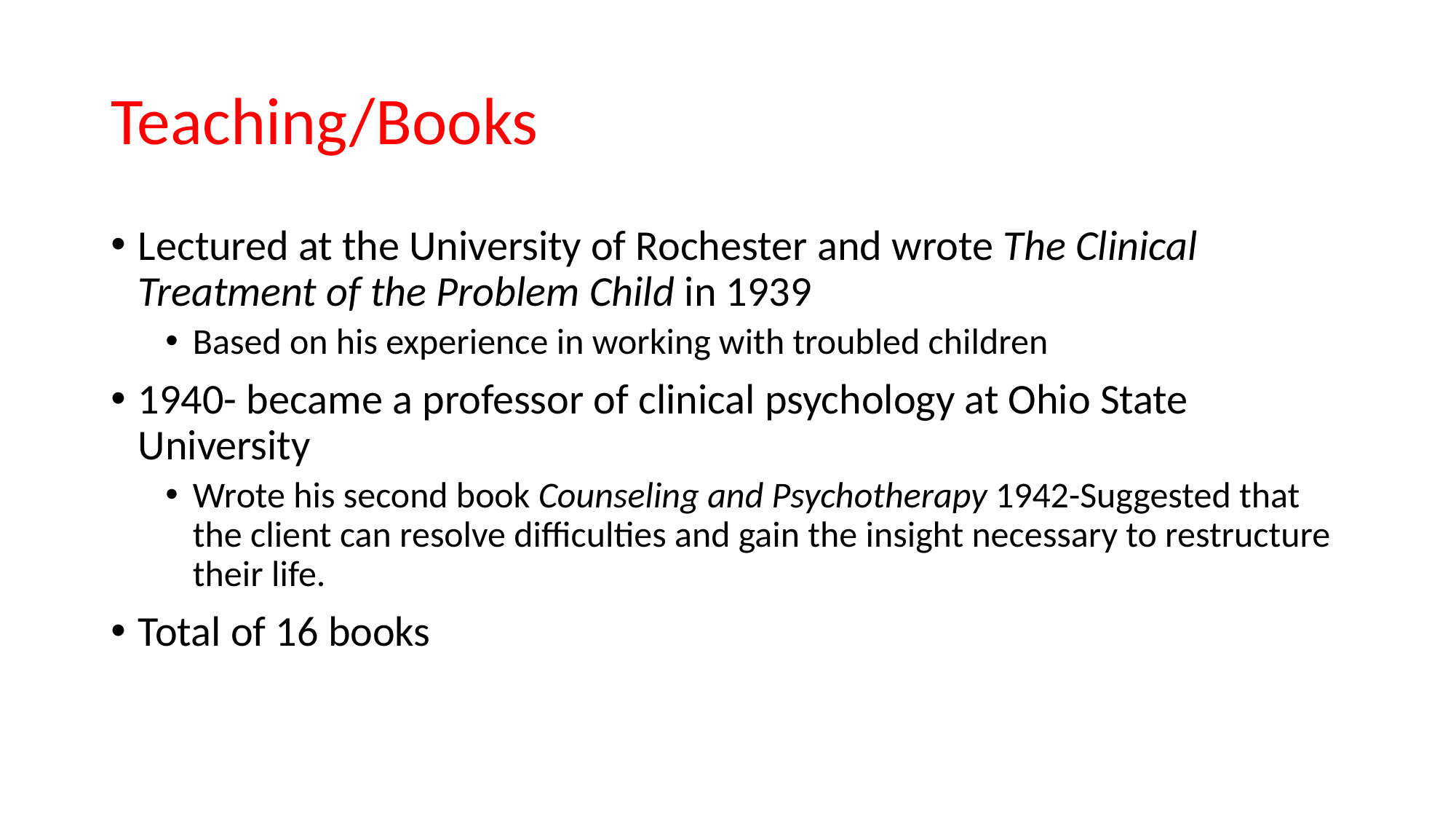

# Teaching/Books
Lectured at the University of Rochester and wrote The Clinical Treatment of the Problem Child in 1939
Based on his experience in working with troubled children
1940- became a professor of clinical psychology at Ohio State University
Wrote his second book Counseling and Psychotherapy 1942-Suggested that the client can resolve difficulties and gain the insight necessary to restructure their life.
Total of 16 books